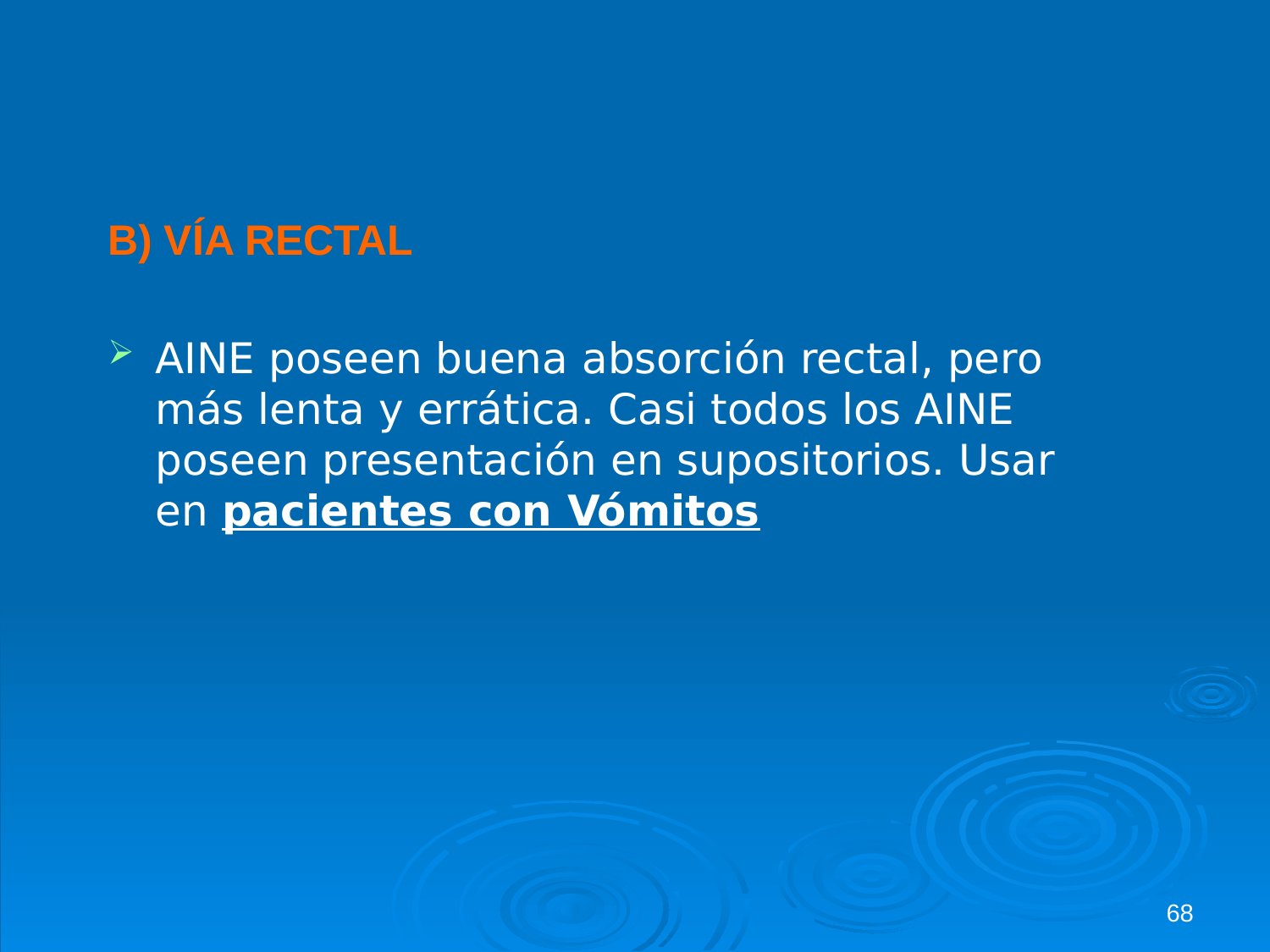

B) VÍA RECTAL

AINE poseen buena absorción rectal, pero más lenta y errática. Casi todos los AINE poseen presentación en supositorios. Usar en pacientes con Vómitos

68